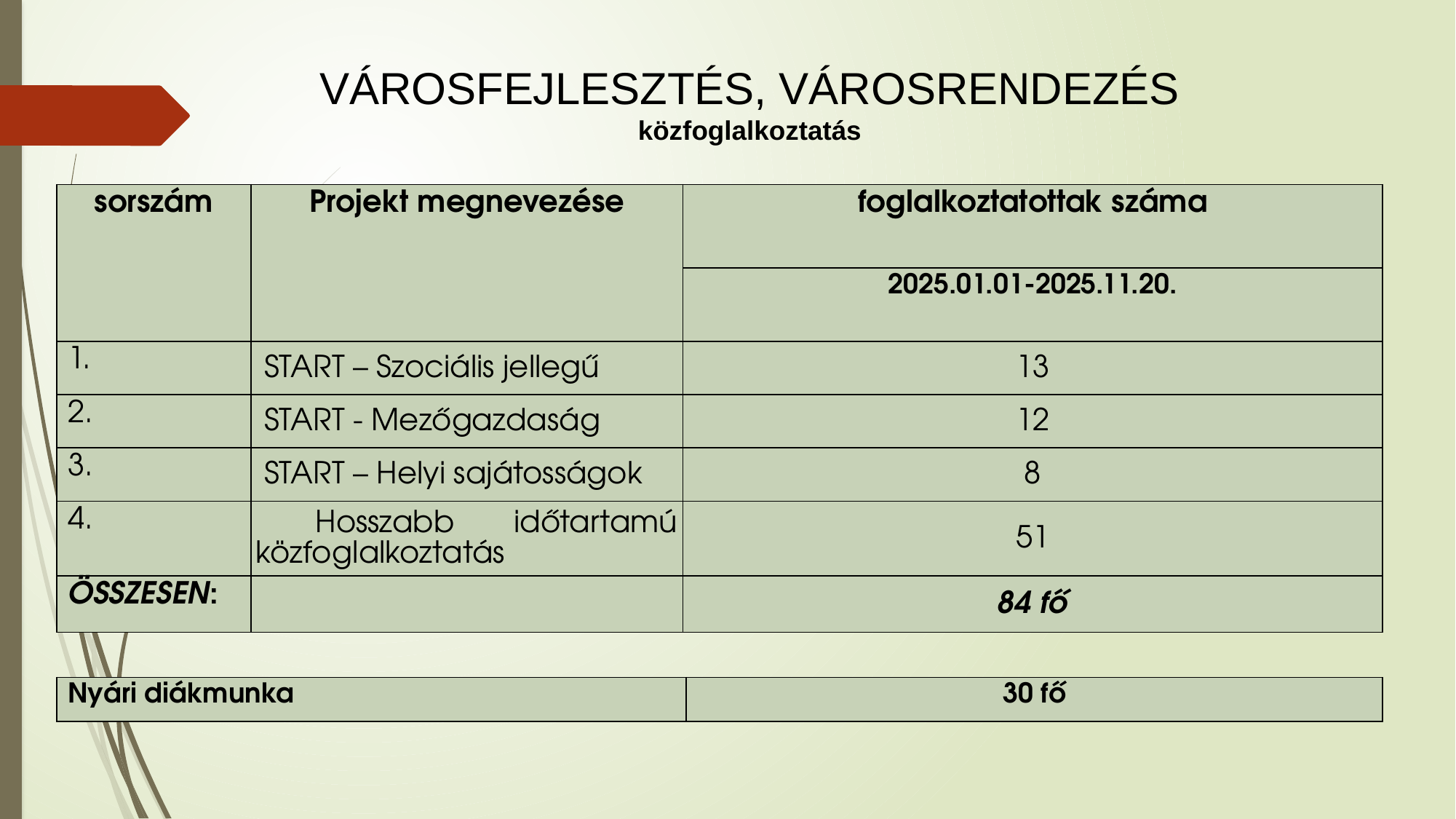

# VÁROSFEJLESZTÉS, VÁROSRENDEZÉS közfoglalkoztatás
| sorszám | Projekt megnevezése | foglalkoztatottak száma |
| --- | --- | --- |
|  |  | 2025.01.01-2025.11.20. |
| 1. | START – Szociális jellegű | 13 |
| 2. | START - Mezőgazdaság | 12 |
| 3. | START – Helyi sajátosságok | 8 |
| 4. | Hosszabb időtartamú közfoglalkoztatás | 51 |
| ÖSSZESEN: |  | 84 fő |

| Nyári diákmunka | 30 fő |
| --- | --- |